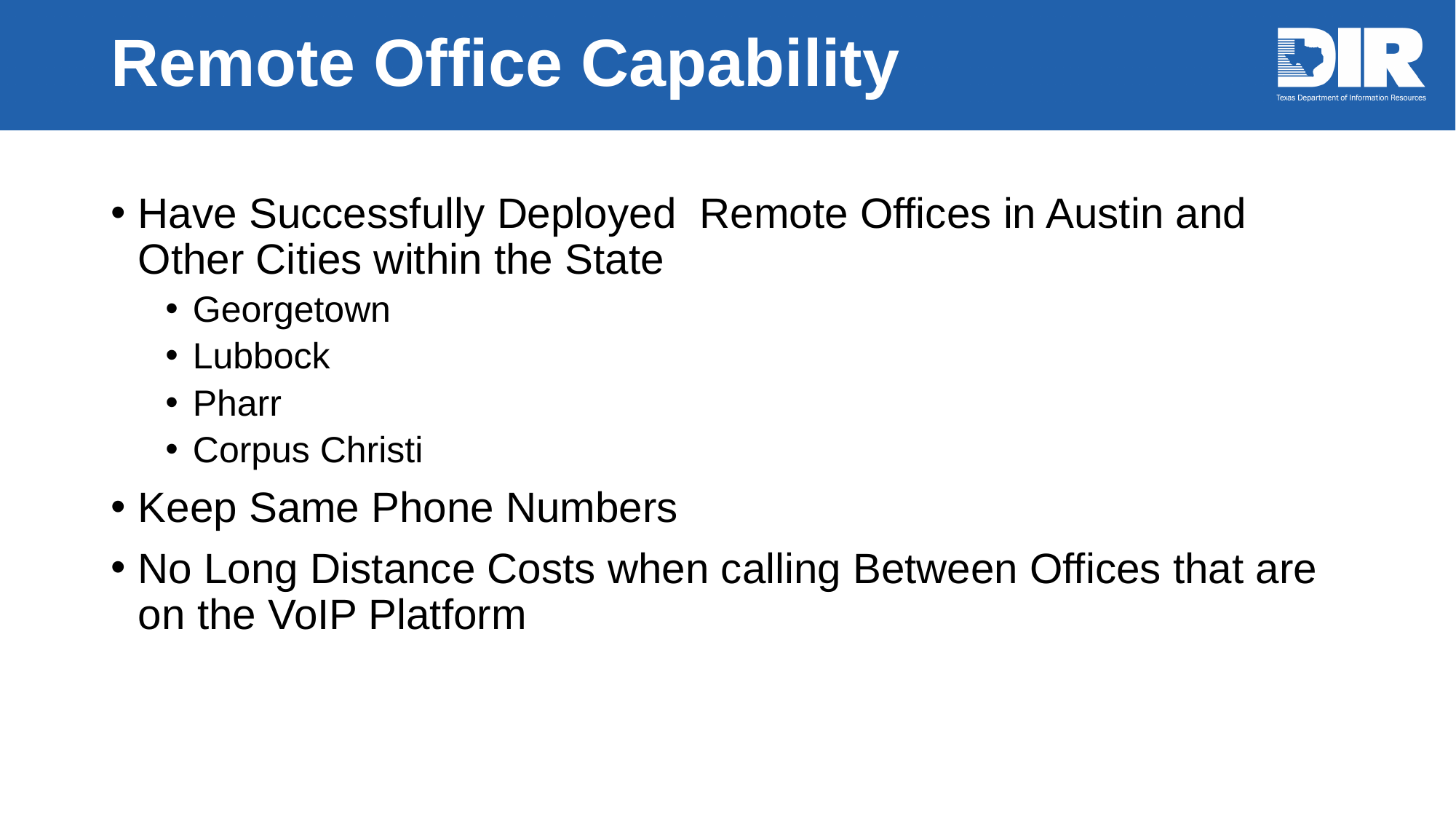

# Remote Office Capability
Have Successfully Deployed  Remote Offices in Austin and Other Cities within the State
Georgetown
Lubbock
Pharr
Corpus Christi
Keep Same Phone Numbers
No Long Distance Costs when calling Between Offices that are on the VoIP Platform